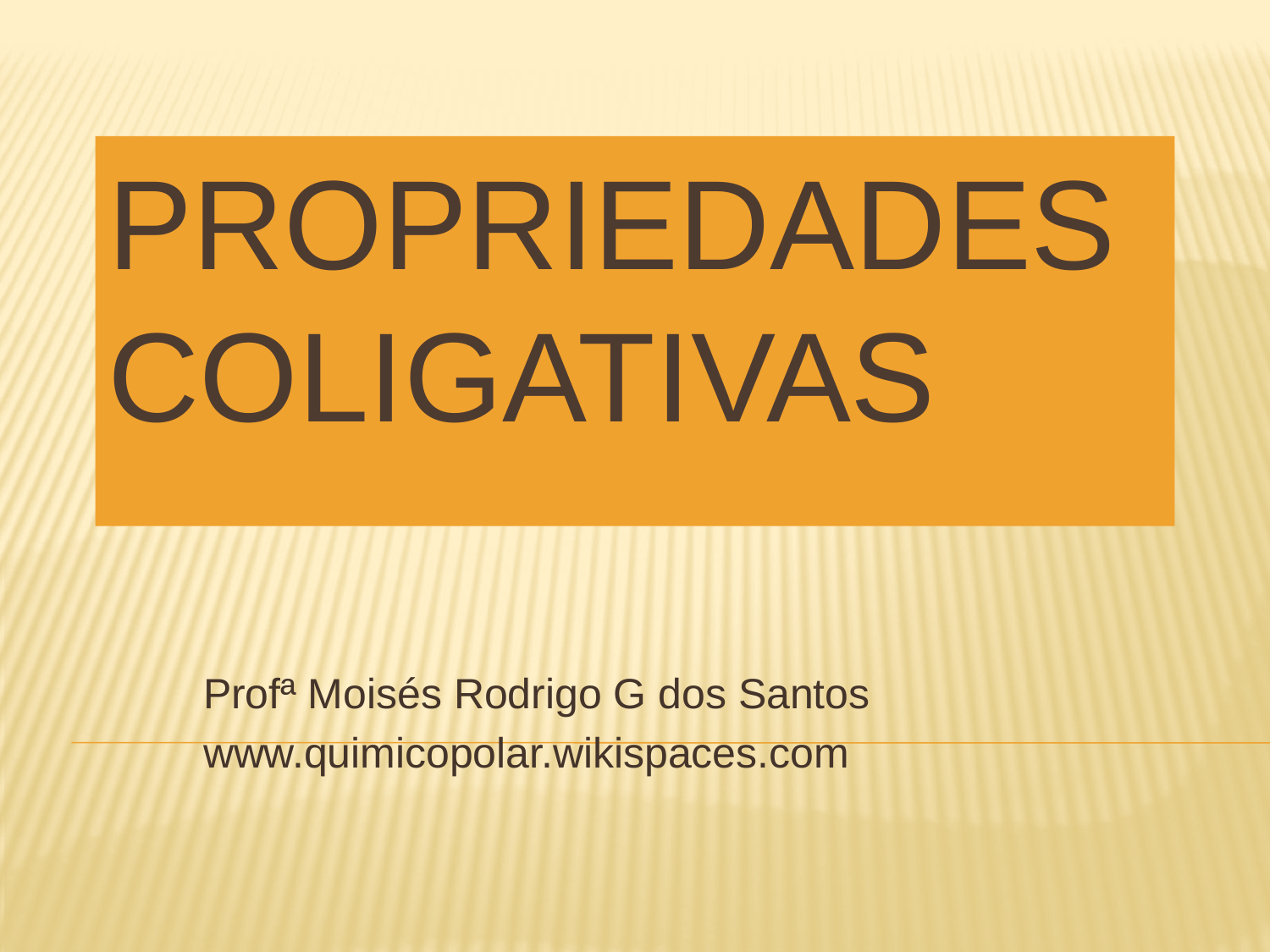

# PROPRIEDADES COLIGATIVAS
Profª Moisés Rodrigo G dos Santos
www.quimicopolar.wikispaces.com